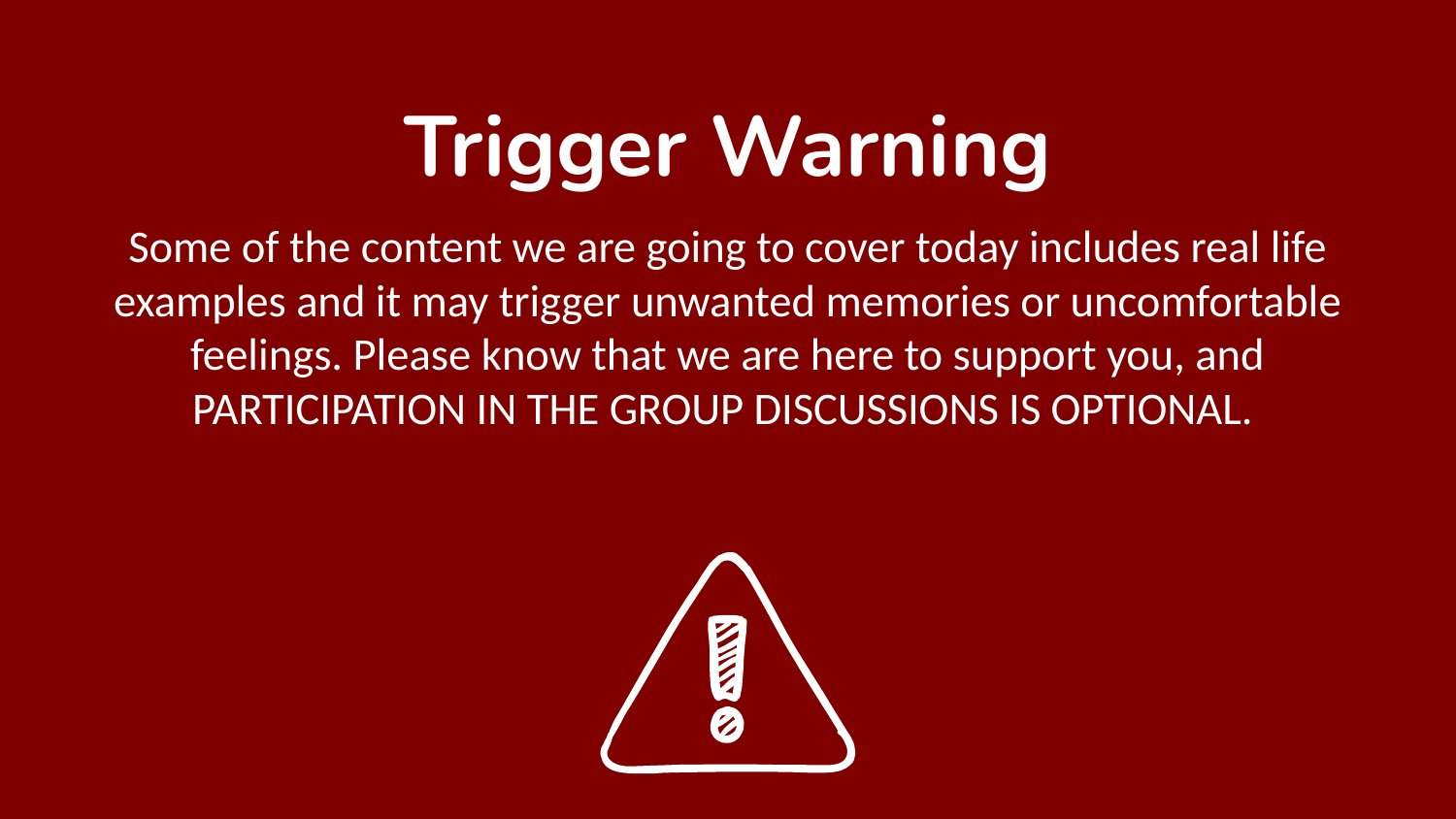

Trigger Warning
Some of the content we are going to cover today includes real life examples and it may trigger unwanted memories or uncomfortable feelings. Please know that we are here to support you, and PARTICIPATION IN THE GROUP DISCUSSIONS IS OPTIONAL.